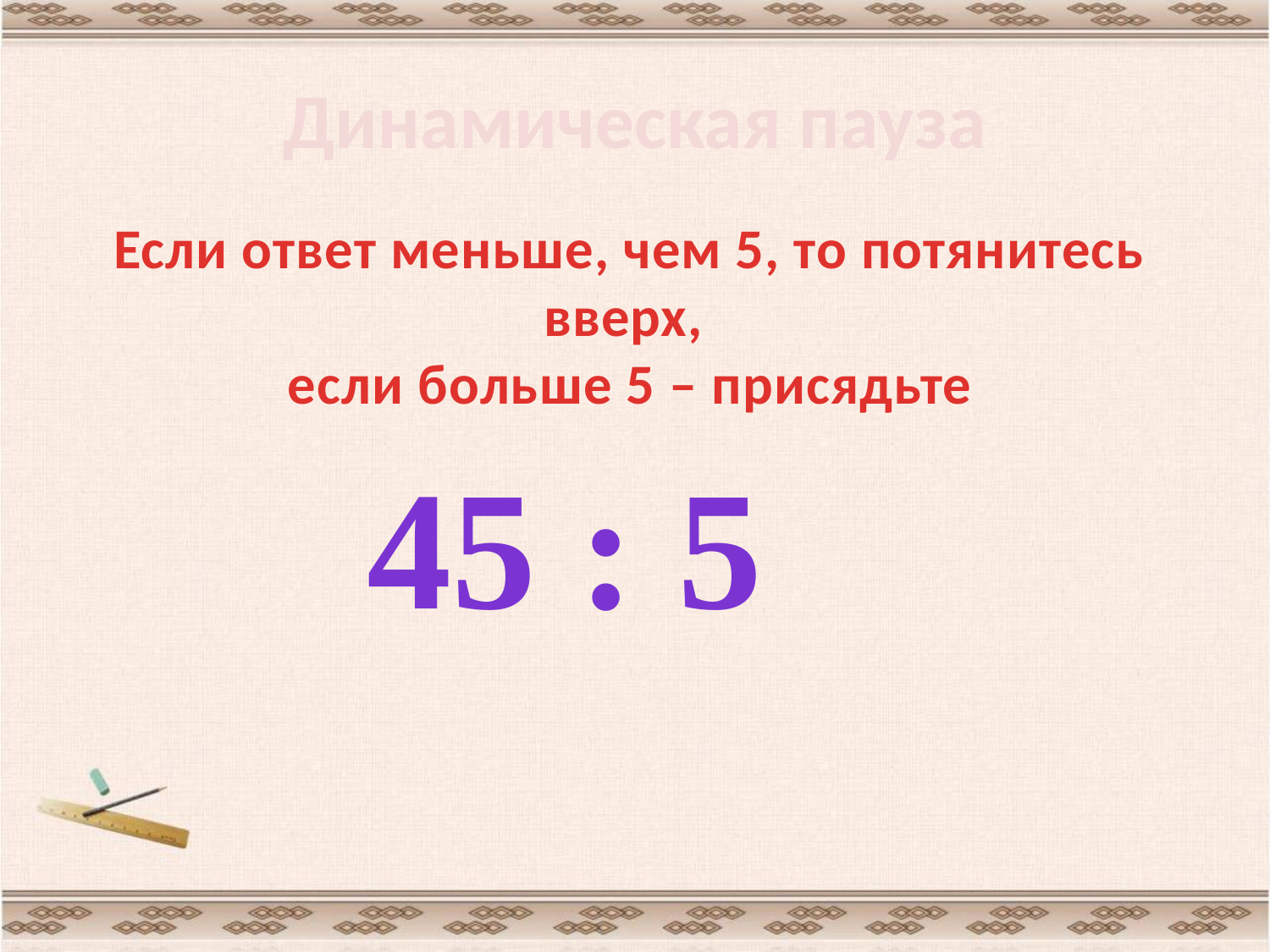

# Динамическая пауза
Если ответ меньше, чем 5, то потянитесь вверх,
если больше 5 – присядьте
45 : 5